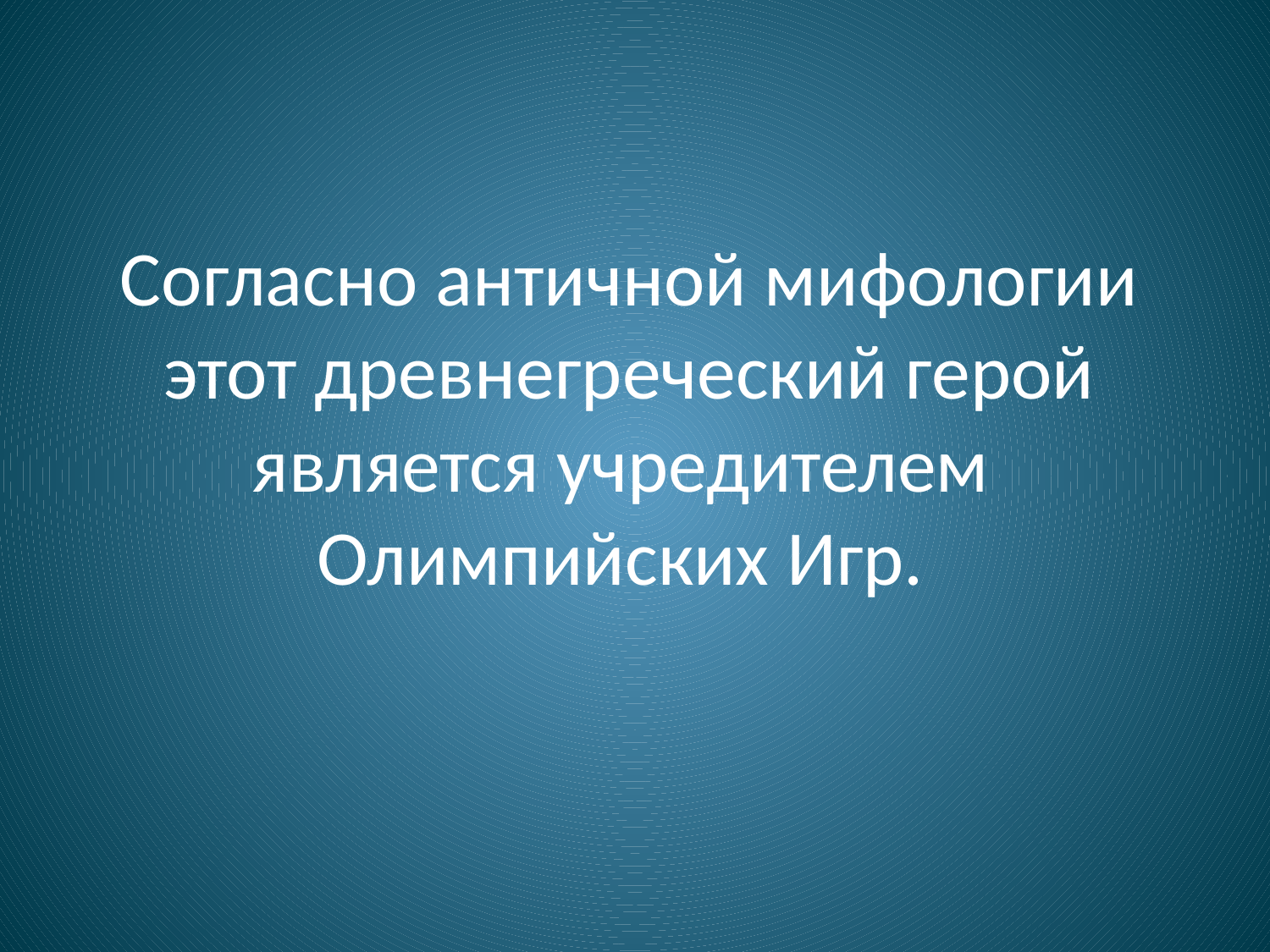

Согласно античной мифологии этот древнегреческий герой является учредителем  Олимпийских Игр.